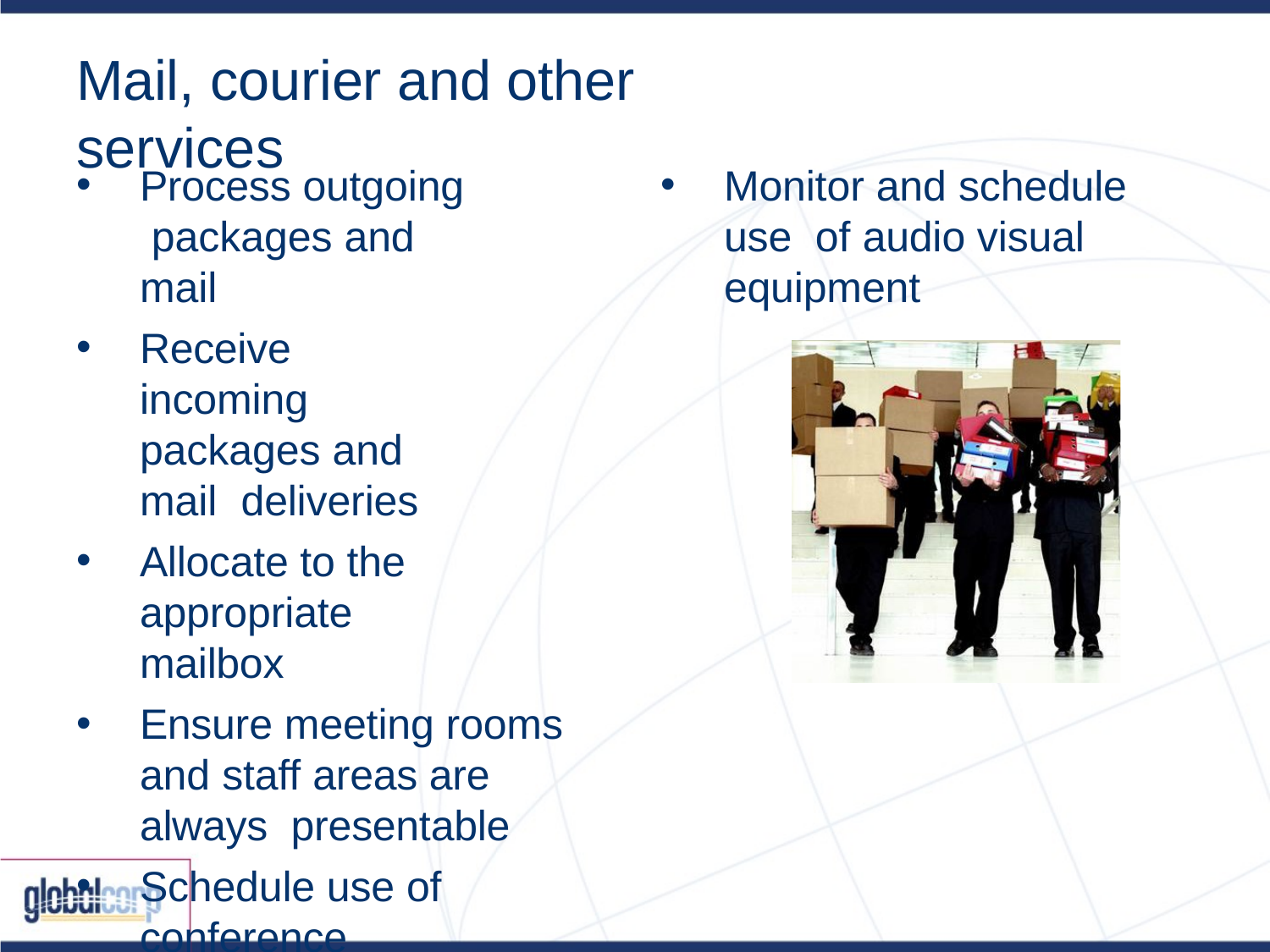

# Mail, courier and other services
Process outgoing  packages and mail
Receive incoming  packages and mail  deliveries
Allocate to the  appropriate mailbox
Ensure meeting rooms  and staff areas are always  presentable
Schedule use of  conference rooms
Monitor and schedule use  of audio visual equipment